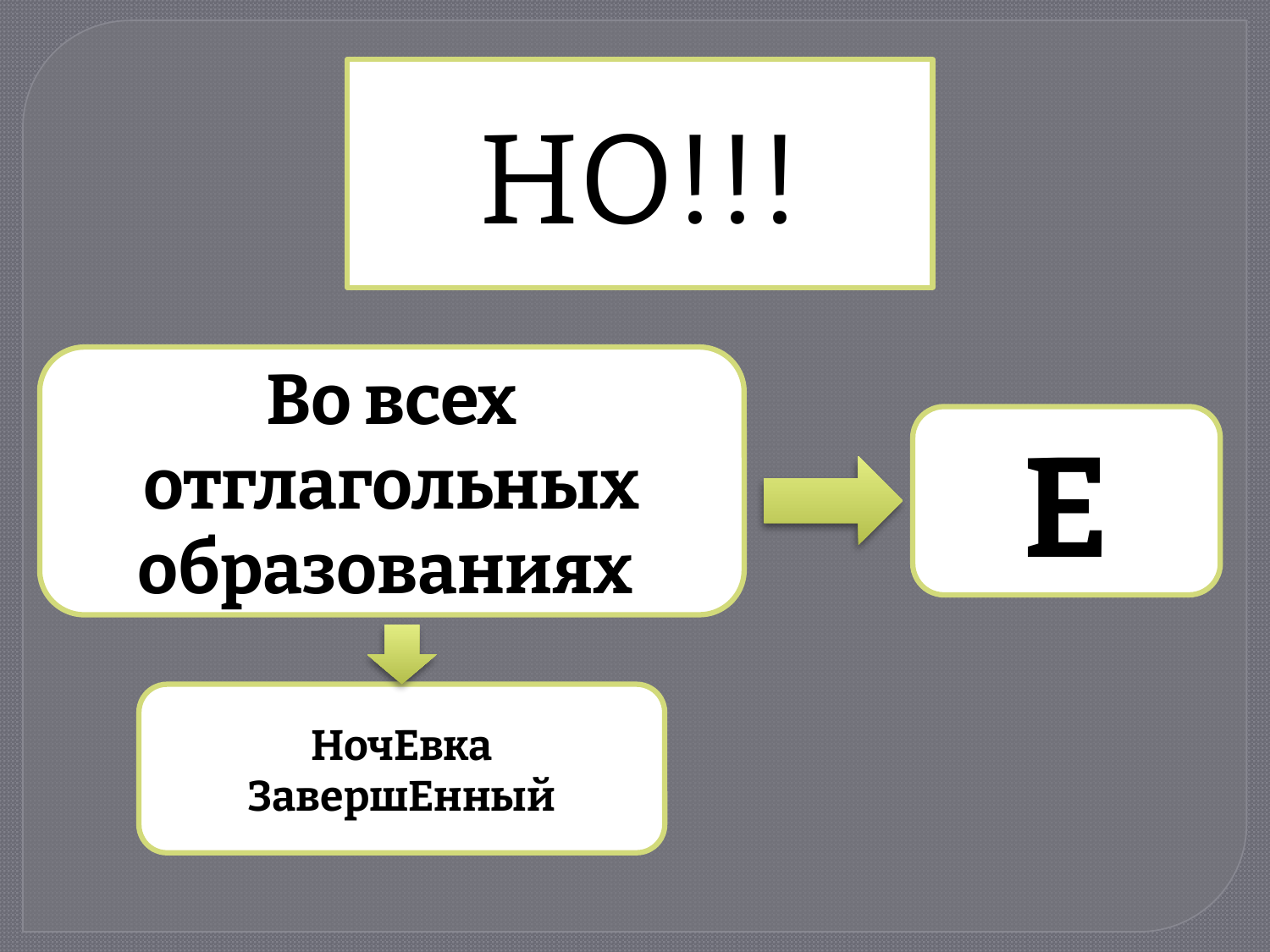

НО!!!
Во всех отглагольных образованиях
Е

НочЕвка
ЗавершЕнный